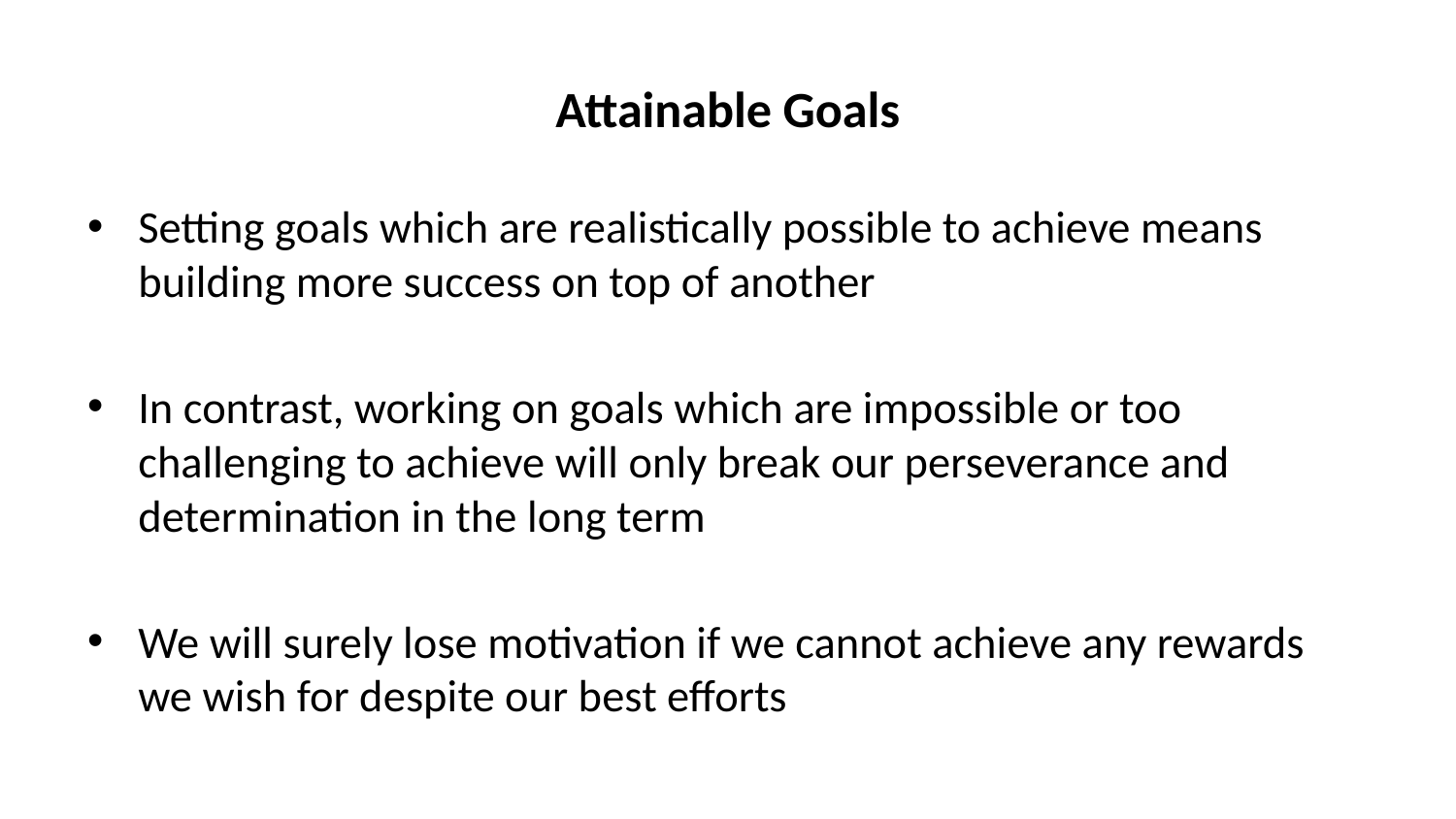

# Attainable Goals
Setting goals which are realistically possible to achieve means building more success on top of another

In contrast, working on goals which are impossible or too challenging to achieve will only break our perseverance and determination in the long term

We will surely lose motivation if we cannot achieve any rewards we wish for despite our best efforts